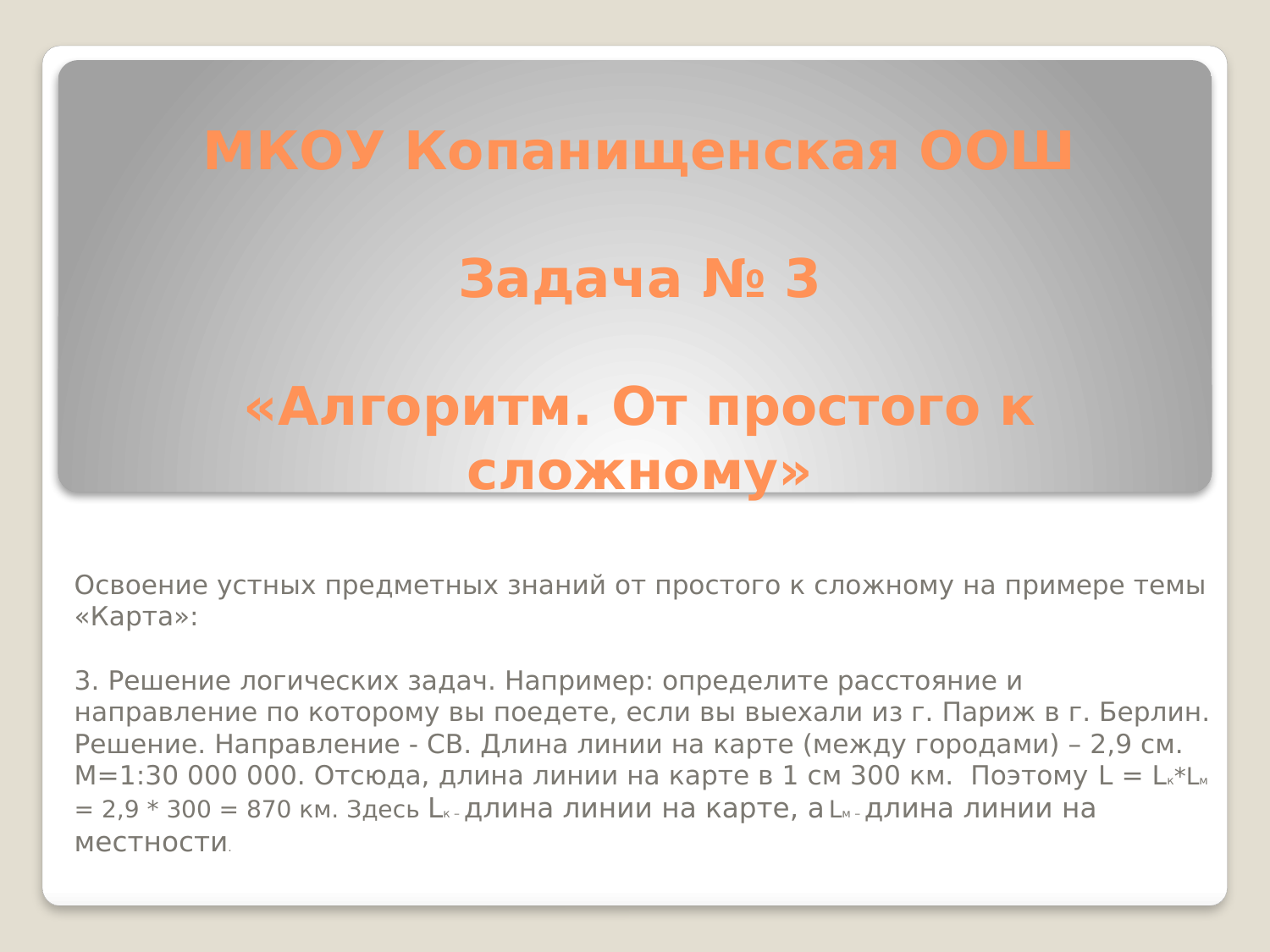

# МКОУ Копанищенская ООШ Задача № 3 «Алгоритм. От простого к сложному»

Освоение устных предметных знаний от простого к сложному на примере темы «Карта»:

3. Решение логических задач. Например: определите расстояние и направление по которому вы поедете, если вы выехали из г. Париж в г. Берлин.
Решение. Направление - СВ. Длина линии на карте (между городами) – 2,9 см. М=1:30 000 000. Отсюда, длина линии на карте в 1 см 300 км.  Поэтому L = Lк*Lм = 2,9 * 300 = 870 км. Здесь Lк – длина линии на карте, а Lм – длина линии на местности.